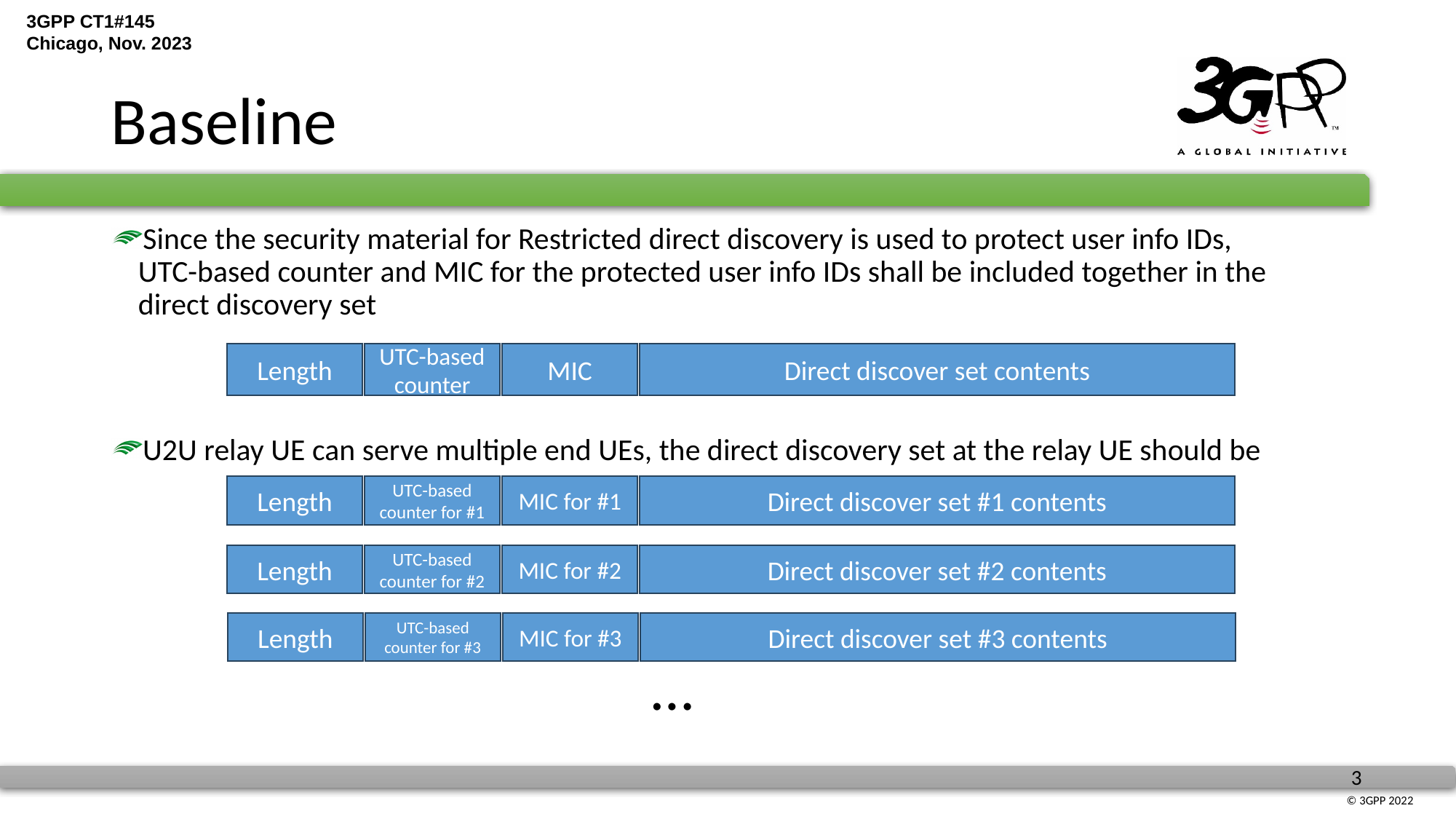

# Baseline
Since the security material for Restricted direct discovery is used to protect user info IDs,         UTC-based counter and MIC for the protected user info IDs shall be included together in the direct discovery set
Length
UTC-based counter
MIC
Direct discover set contents
U2U relay UE can serve multiple end UEs, the direct discovery set at the relay UE should be
Length
UTC-based counter for #1
MIC for #1
Direct discover set #1 contents
Length
UTC-based counter for #2
MIC for #2
Direct discover set #2 contents
Length
UTC-based counter for #3
MIC for #3
Direct discover set #3 contents
…